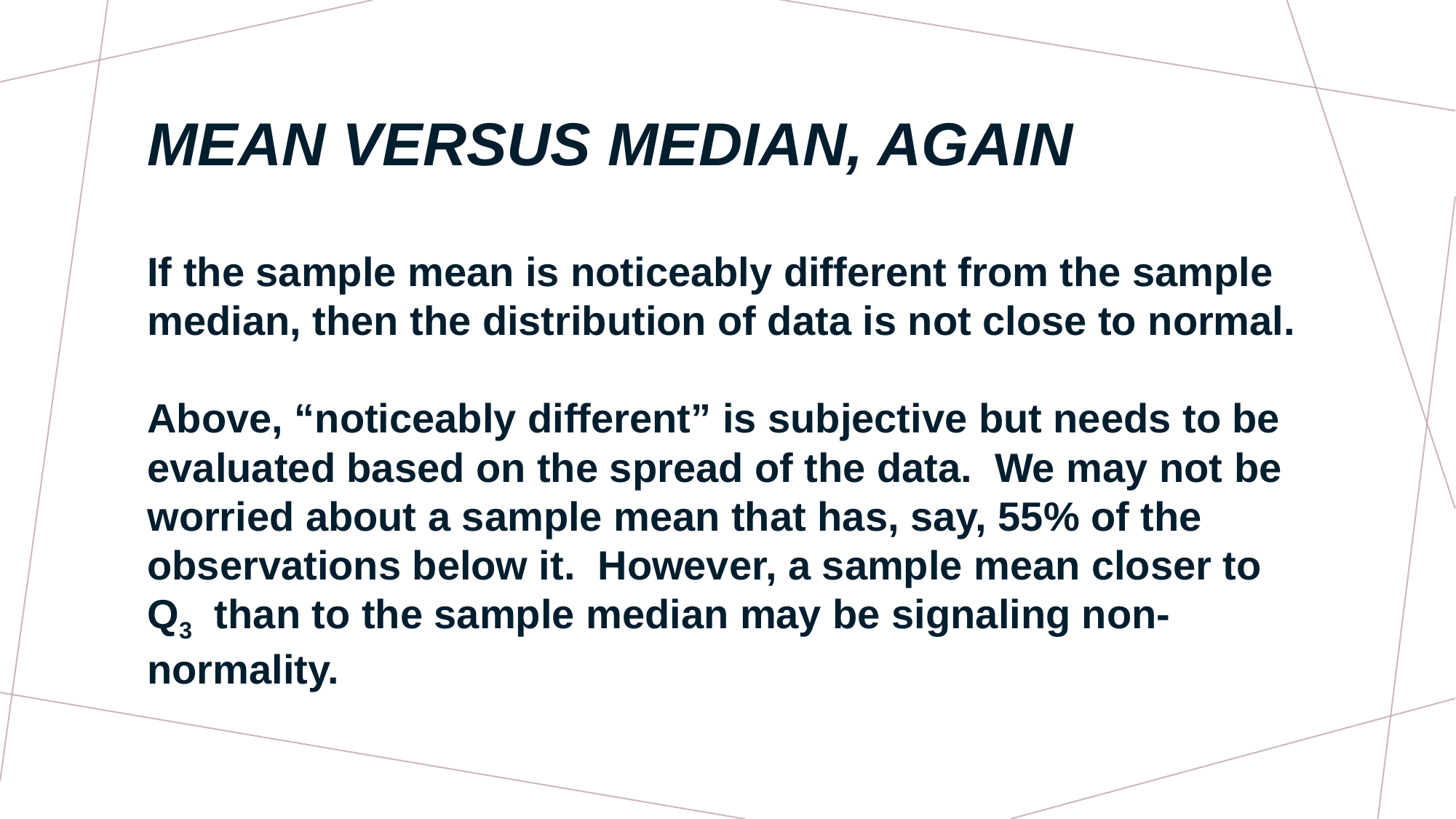

# MEAN VERSUS MEDIAN, AGAIN
If the sample mean is noticeably different from the sample median, then the distribution of data is not close to normal.

Above, “noticeably different” is subjective but needs to be evaluated based on the spread of the data.  We may not be worried about a sample mean that has, say, 55% of the observations below it.  However, a sample mean closer to  Q3  than to the sample median may be signaling non-normality.